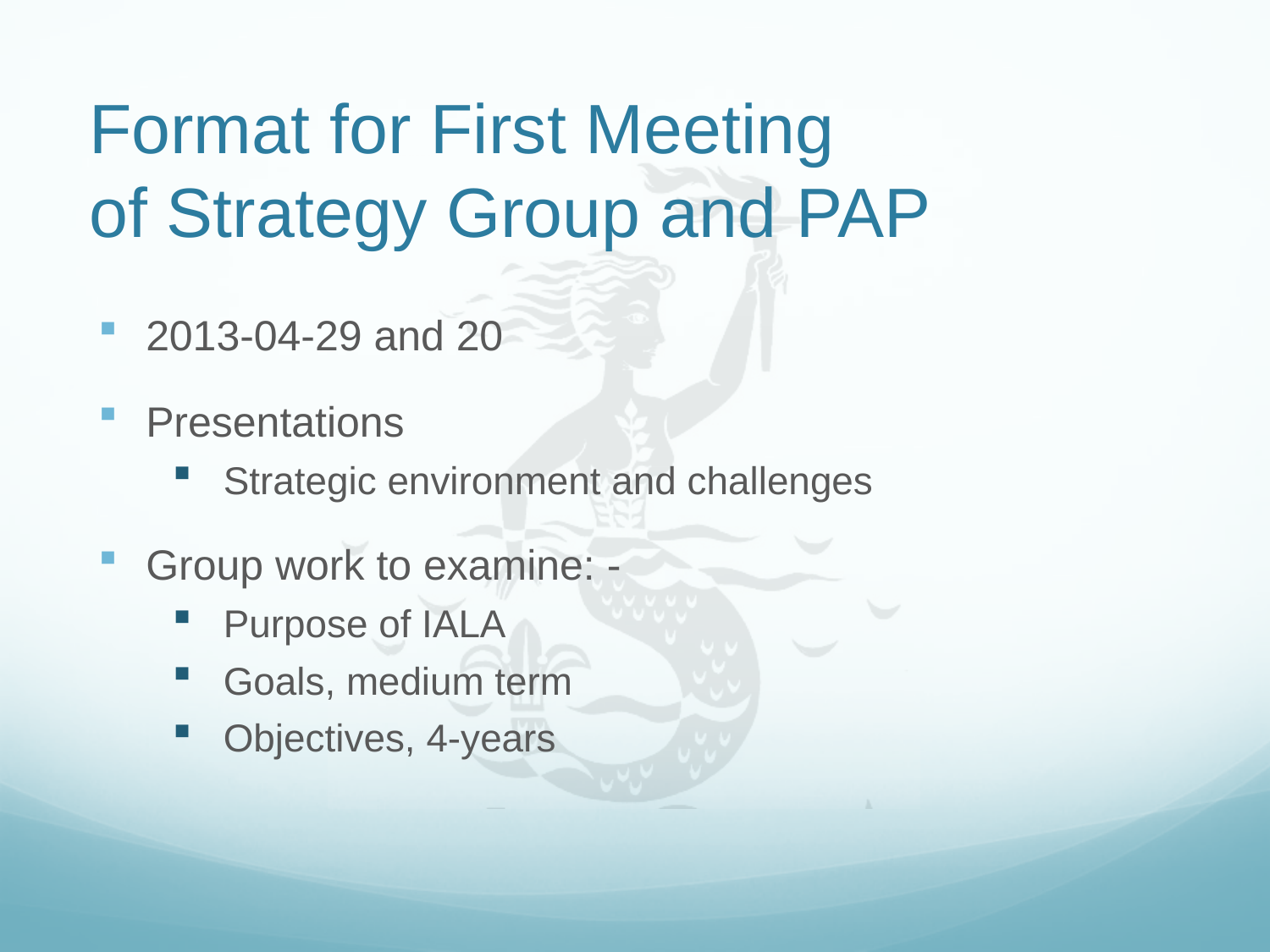

# Format for First Meeting of Strategy Group and PAP
2013-04-29 and 20
Presentations
Strategic environment and challenges
Group work to examine: -
Purpose of IALA
Goals, medium term
Objectives, 4-years